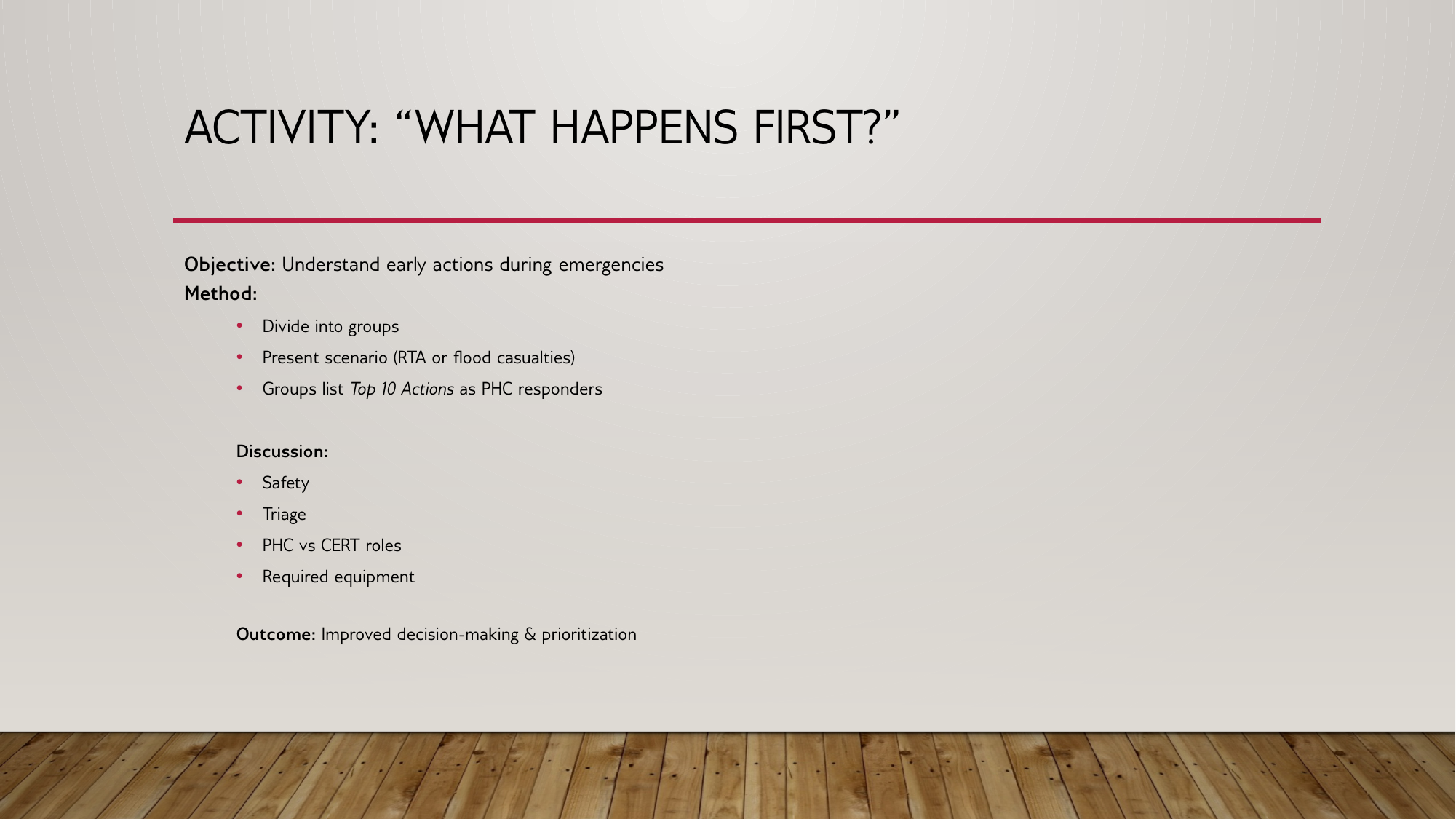

# Activity: “What Happens First?”
Objective: Understand early actions during emergencies
Method:
Divide into groups
Present scenario (RTA or flood casualties)
Groups list Top 10 Actions as PHC responders

Discussion:
Safety
Triage
PHC vs CERT roles
Required equipment
Outcome: Improved decision-making & prioritization